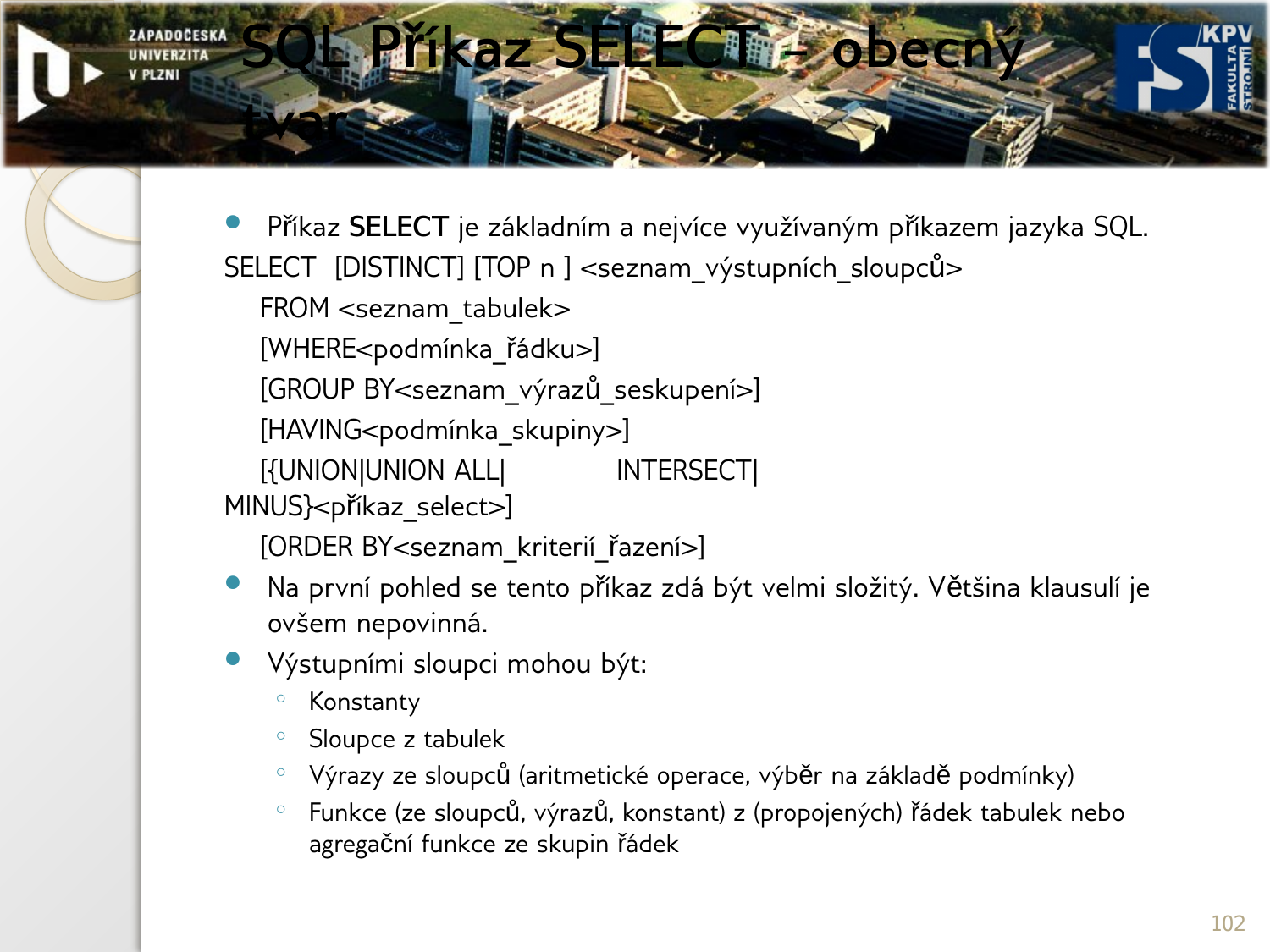

# SQL Příkaz SELECT – obecný tvar
Příkaz SELECT je základním a nejvíce využívaným příkazem jazyka SQL.
	SELECT  [DISTINCT] [TOP n ] <seznam_výstupních_sloupců>
	    FROM <seznam_tabulek>
	    [WHERE<podmínka_řádku>]
	    [GROUP BY<seznam_výrazů_seskupení>]
	    [HAVING<podmínka_skupiny>]
	    [{UNION|UNION ALL|  						       INTERSECT|						 	       MINUS}<příkaz_select>]
	    [ORDER BY<seznam_kriterií_řazení>]
Na první pohled se tento příkaz zdá být velmi složitý. Většina klausulí je ovšem nepovinná.
Výstupními sloupci mohou být:
Konstanty
Sloupce z tabulek
Výrazy ze sloupců (aritmetické operace, výběr na základě podmínky)
Funkce (ze sloupců, výrazů, konstant) z (propojených) řádek tabulek nebo agregační funkce ze skupin řádek
102